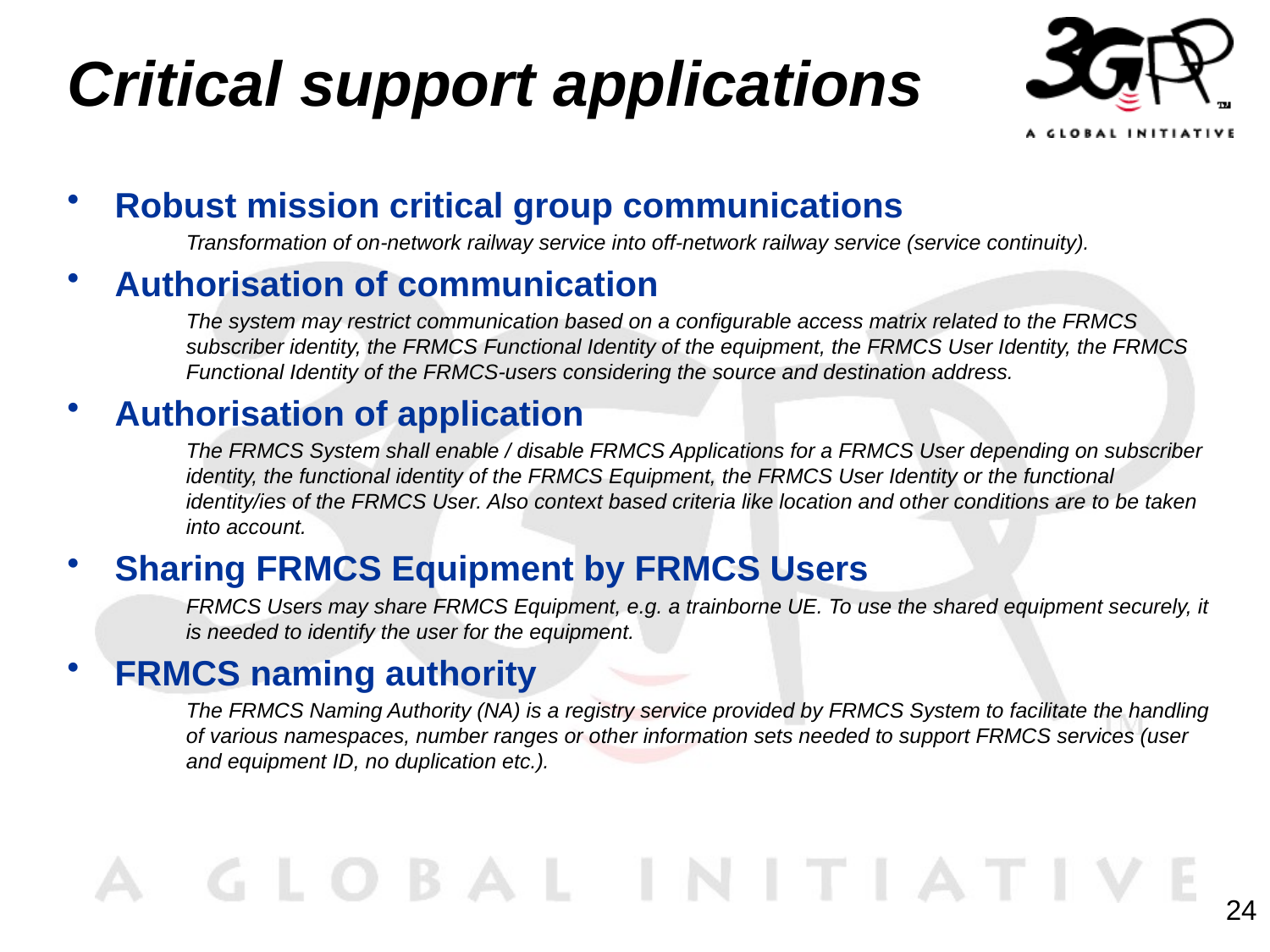

# Critical support applications
Robust mission critical group communications
Transformation of on-network railway service into off-network railway service (service continuity).
Authorisation of communication
The system may restrict communication based on a configurable access matrix related to the FRMCS subscriber identity, the FRMCS Functional Identity of the equipment, the FRMCS User Identity, the FRMCS Functional Identity of the FRMCS-users considering the source and destination address.
Authorisation of application
The FRMCS System shall enable / disable FRMCS Applications for a FRMCS User depending on subscriber identity, the functional identity of the FRMCS Equipment, the FRMCS User Identity or the functional identity/ies of the FRMCS User. Also context based criteria like location and other conditions are to be taken into account.
Sharing FRMCS Equipment by FRMCS Users
FRMCS Users may share FRMCS Equipment, e.g. a trainborne UE. To use the shared equipment securely, it is needed to identify the user for the equipment.
FRMCS naming authority
The FRMCS Naming Authority (NA) is a registry service provided by FRMCS System to facilitate the handling of various namespaces, number ranges or other information sets needed to support FRMCS services (user and equipment ID, no duplication etc.).

24